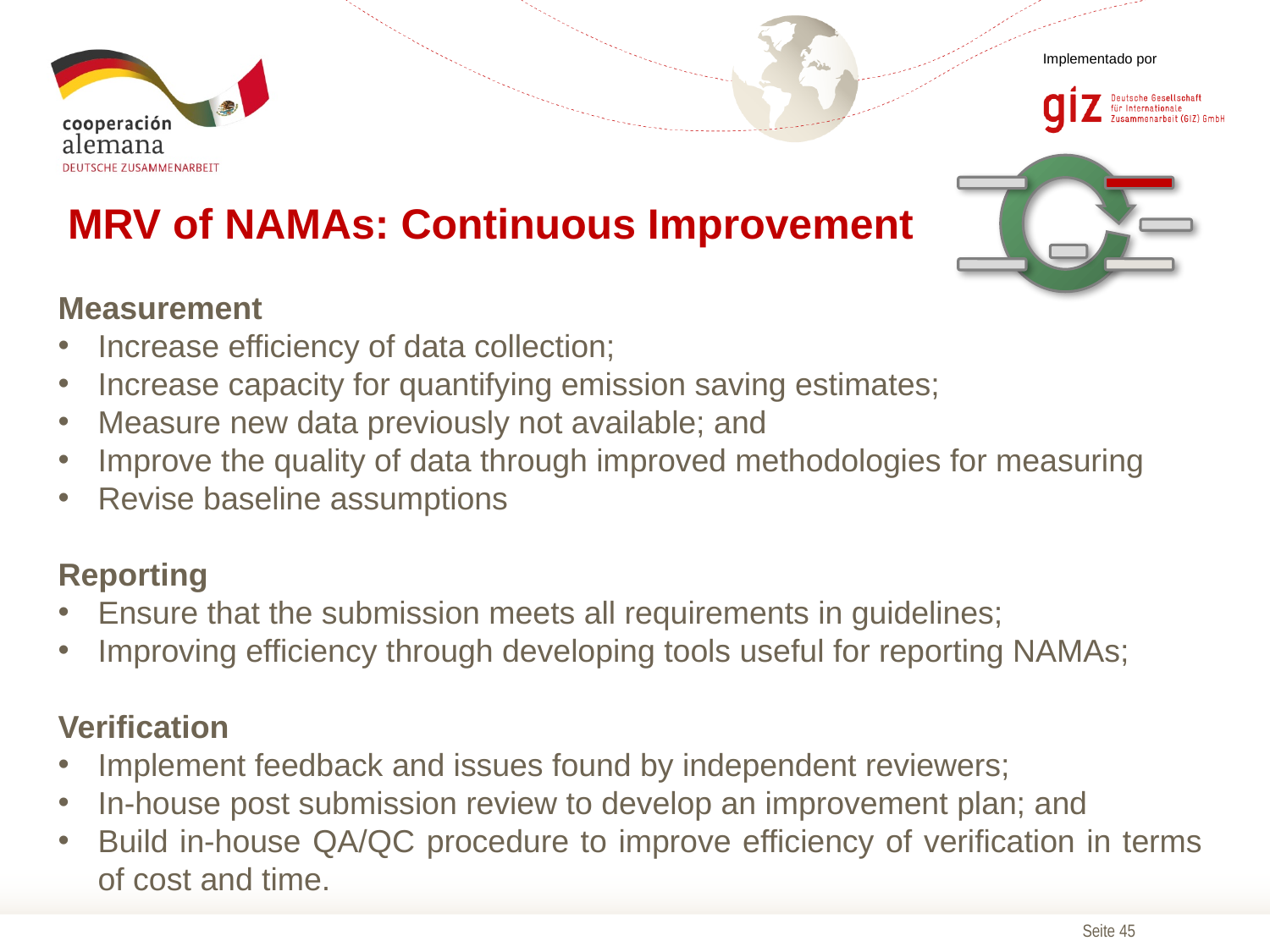

MRV of NAMAs: Continuous Improvement

Measurement
Increase efficiency of data collection;
Increase capacity for quantifying emission saving estimates;
Measure new data previously not available; and
Improve the quality of data through improved methodologies for measuring
Revise baseline assumptions

Reporting
Ensure that the submission meets all requirements in guidelines;
Improving efficiency through developing tools useful for reporting NAMAs;

Verification
Implement feedback and issues found by independent reviewers;
In-house post submission review to develop an improvement plan; and
Build in-house QA/QC procedure to improve efficiency of verification in terms of cost and time.